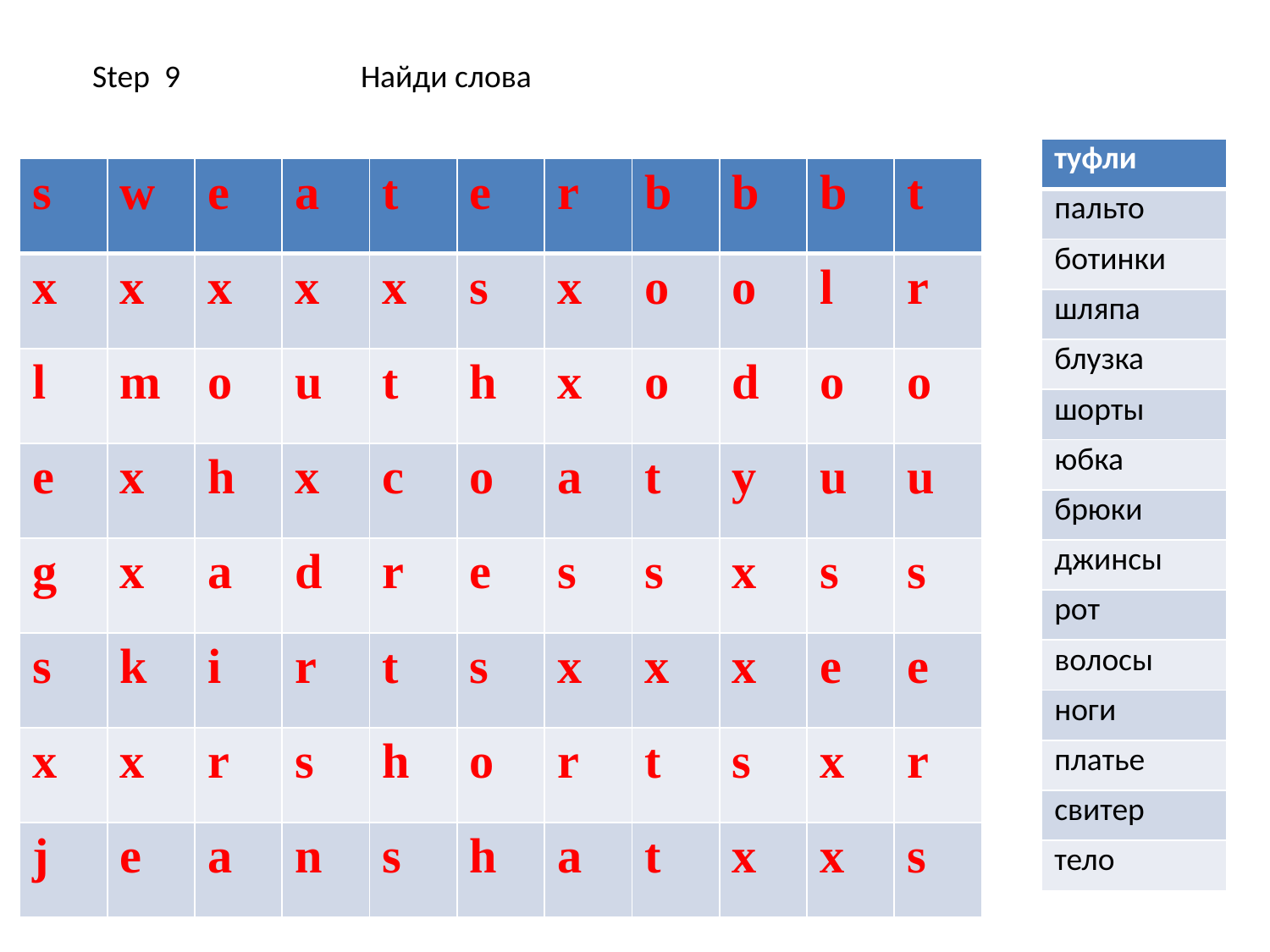

Step  9
Найди слова
| туфли |
| --- |
| пальто |
| ботинки |
| шляпа |
| блузка |
| шорты |
| юбка |
| брюки |
| джинсы |
| рот |
| волосы |
| ноги |
| платье |
| свитер |
| тело |
| s | w | e | a | t | e | r | b | b | b | t |
| --- | --- | --- | --- | --- | --- | --- | --- | --- | --- | --- |
| x | x | x | x | x | s | x | o | o | l | r |
| l | m | o | u | t | h | x | o | d | o | o |
| e | x | h | x | c | o | a | t | y | u | u |
| g | x | a | d | r | e | s | s | x | s | s |
| s | k | i | r | t | s | x | x | x | e | e |
| x | x | r | s | h | o | r | t | s | x | r |
| j | e | a | n | s | h | a | t | x | x | s |